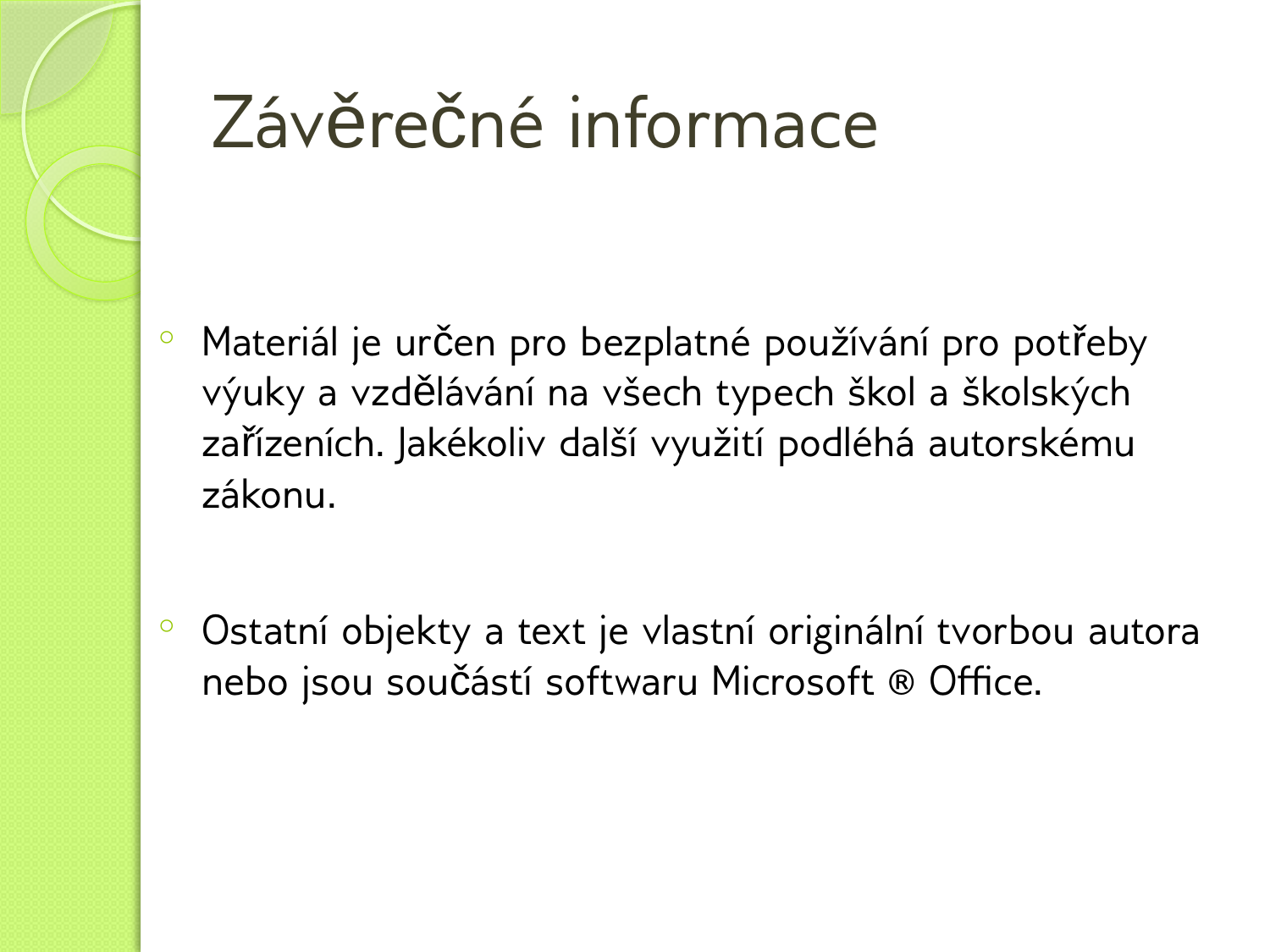

# Závěrečné informace
Materiál je určen pro bezplatné používání pro potřeby výuky a vzdělávání na všech typech škol a školských zařízeních. Jakékoliv další využití podléhá autorskému zákonu.

Ostatní objekty a text je vlastní originální tvorbou autora nebo jsou součástí softwaru Microsoft ® Office.